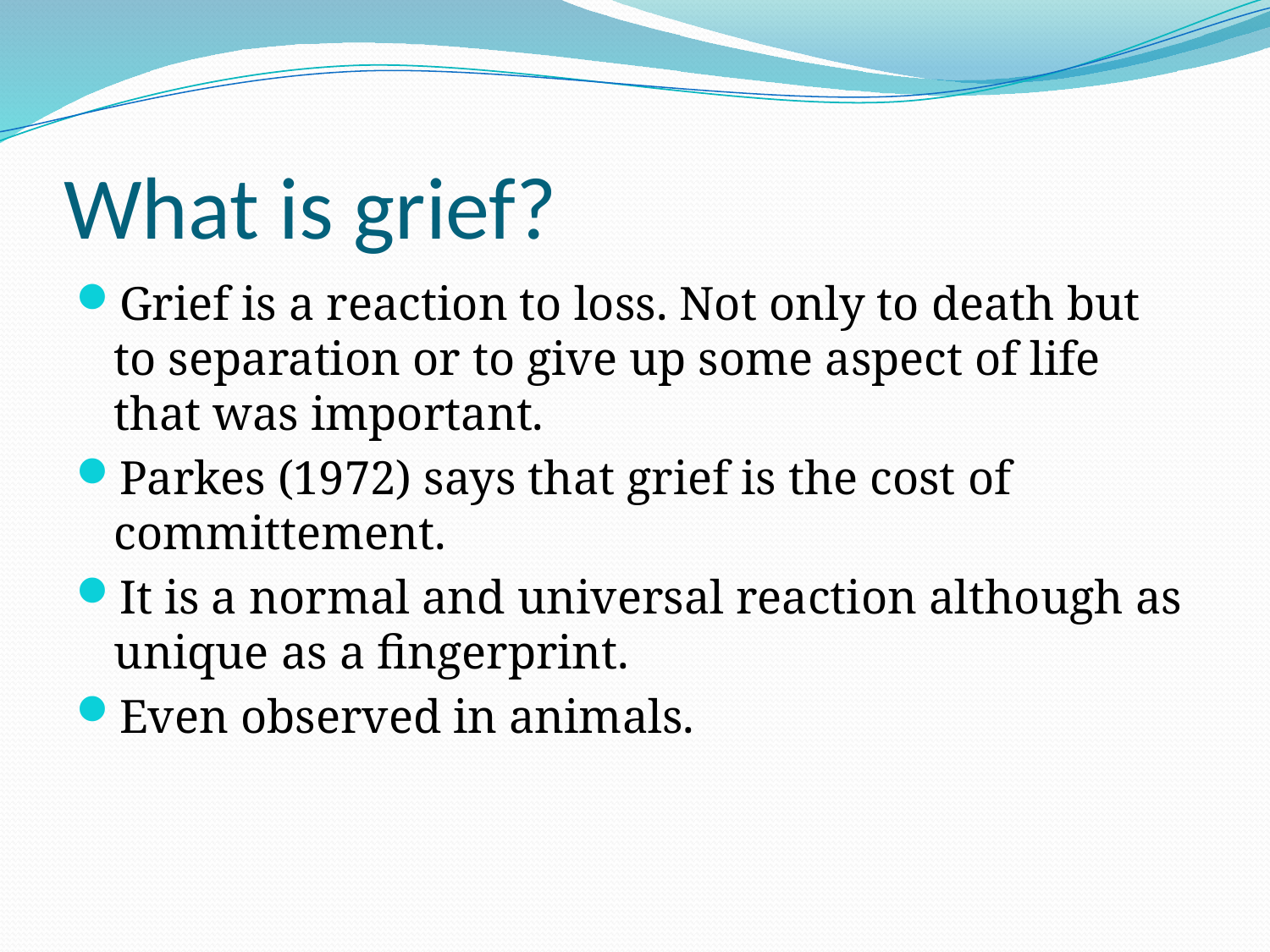

# What is grief?
Grief is a reaction to loss. Not only to death but to separation or to give up some aspect of life that was important.
Parkes (1972) says that grief is the cost of committement.
It is a normal and universal reaction although as unique as a fingerprint.
Even observed in animals.